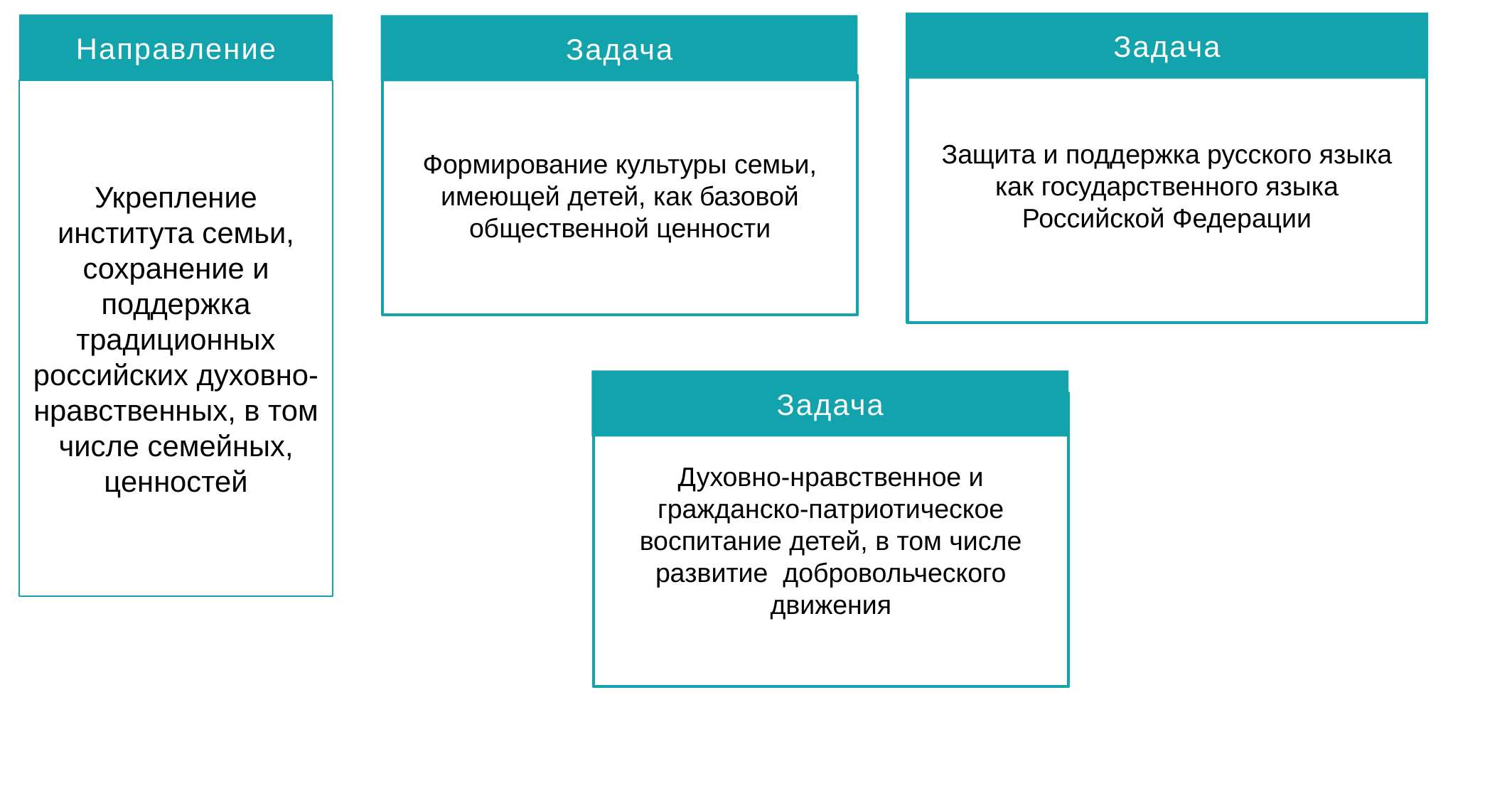

Задача
Направление
Задача
Защита и поддержка русского языка как государственного языка Российской Федерации
#
Формирование культуры семьи, имеющей детей, как базовой общественной ценности
Укрепление института семьи, сохранение и поддержка традиционных российских духовно-нравственных, в том числе семейных, ценностей
Задача
Духовно-нравственное и гражданско-патриотическое воспитание детей, в том числе развитие  добровольческого движения